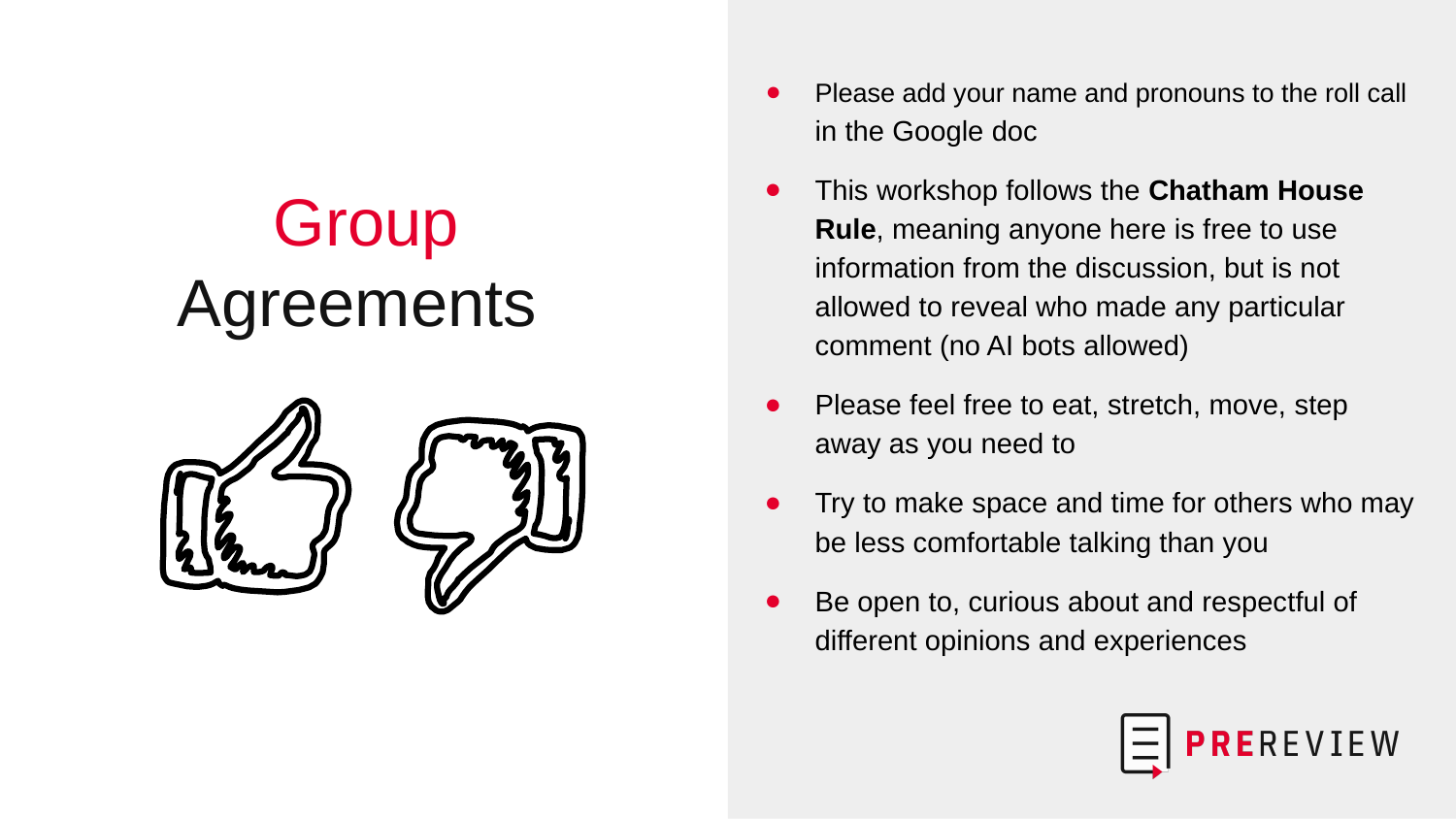

Please add your name and pronouns to the roll call in the Google doc
This workshop follows the Chatham House Rule, meaning anyone here is free to use information from the discussion, but is not allowed to reveal who made any particular comment (no AI bots allowed)
Please feel free to eat, stretch, move, step away as you need to
Try to make space and time for others who may be less comfortable talking than you
Be open to, curious about and respectful of different opinions and experiences
# Group
Agreements